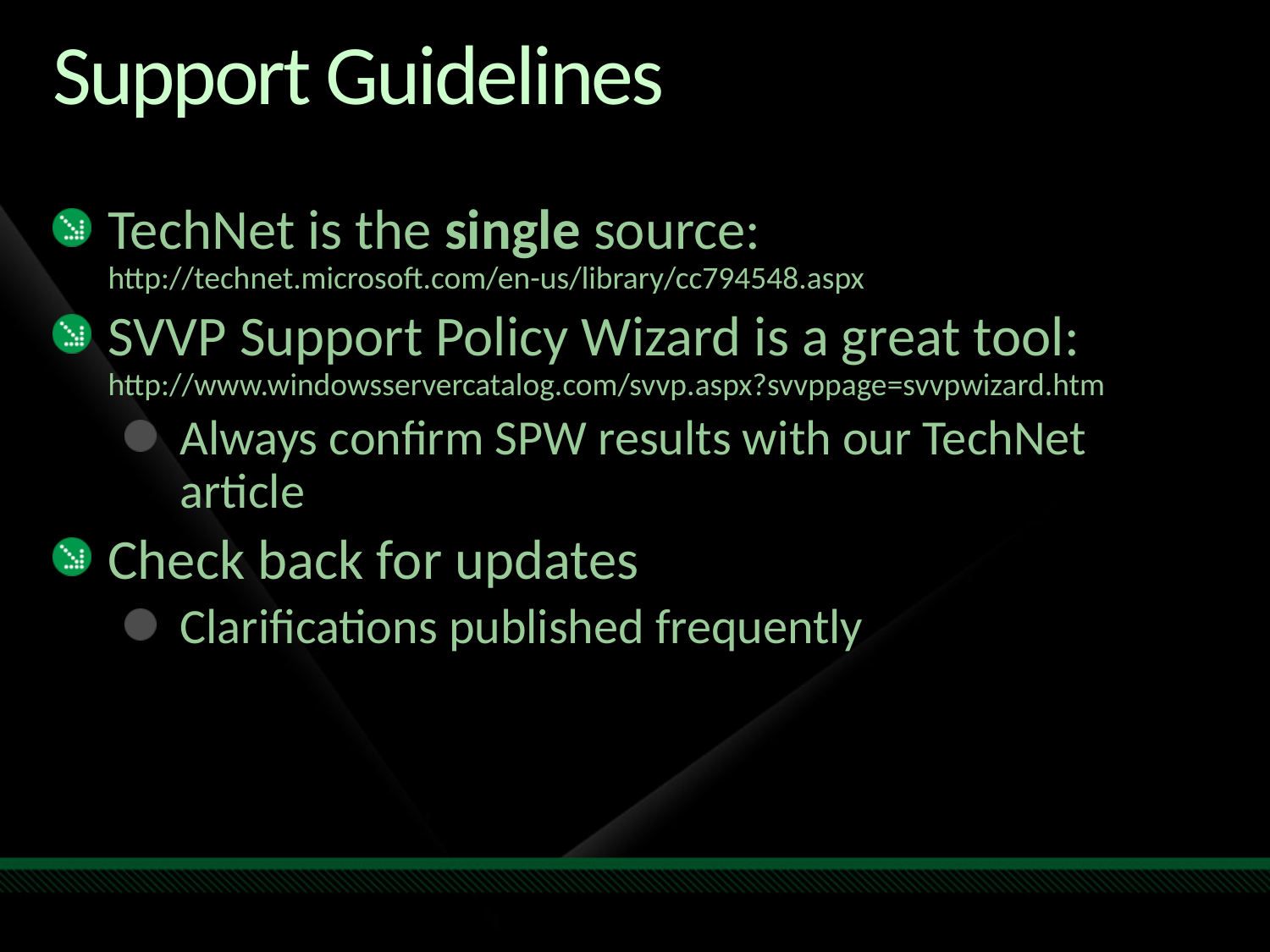

# Support Guidelines
TechNet is the single source:
http://technet.microsoft.com/en-us/library/cc794548.aspx
SVVP Support Policy Wizard is a great tool:
http://www.windowsservercatalog.com/svvp.aspx?svvppage=svvpwizard.htm
Always confirm SPW results with our TechNet article
Check back for updates
Clarifications published frequently